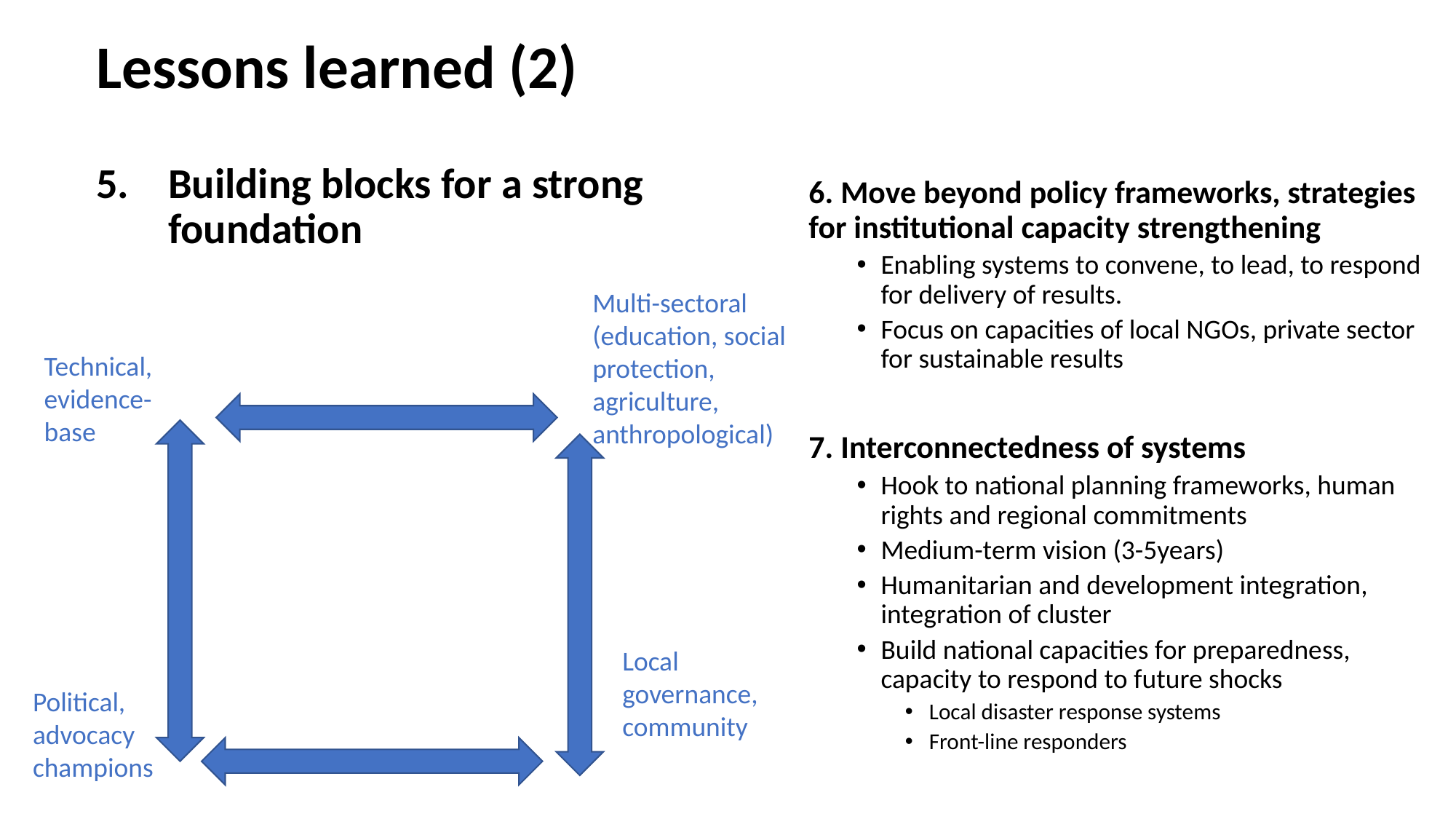

# Lessons learned (2)
Building blocks for a strong foundation

6. Move beyond policy frameworks, strategies for institutional capacity strengthening
Enabling systems to convene, to lead, to respond for delivery of results.
Focus on capacities of local NGOs, private sector for sustainable results

7. Interconnectedness of systems
Hook to national planning frameworks, human rights and regional commitments
Medium-term vision (3-5years)
Humanitarian and development integration, integration of cluster
Build national capacities for preparedness, capacity to respond to future shocks
Local disaster response systems
Front-line responders

Multi-sectoral (education, social protection, agriculture, anthropological)
Technical, evidence-base

Local governance, community
Political, advocacy champions